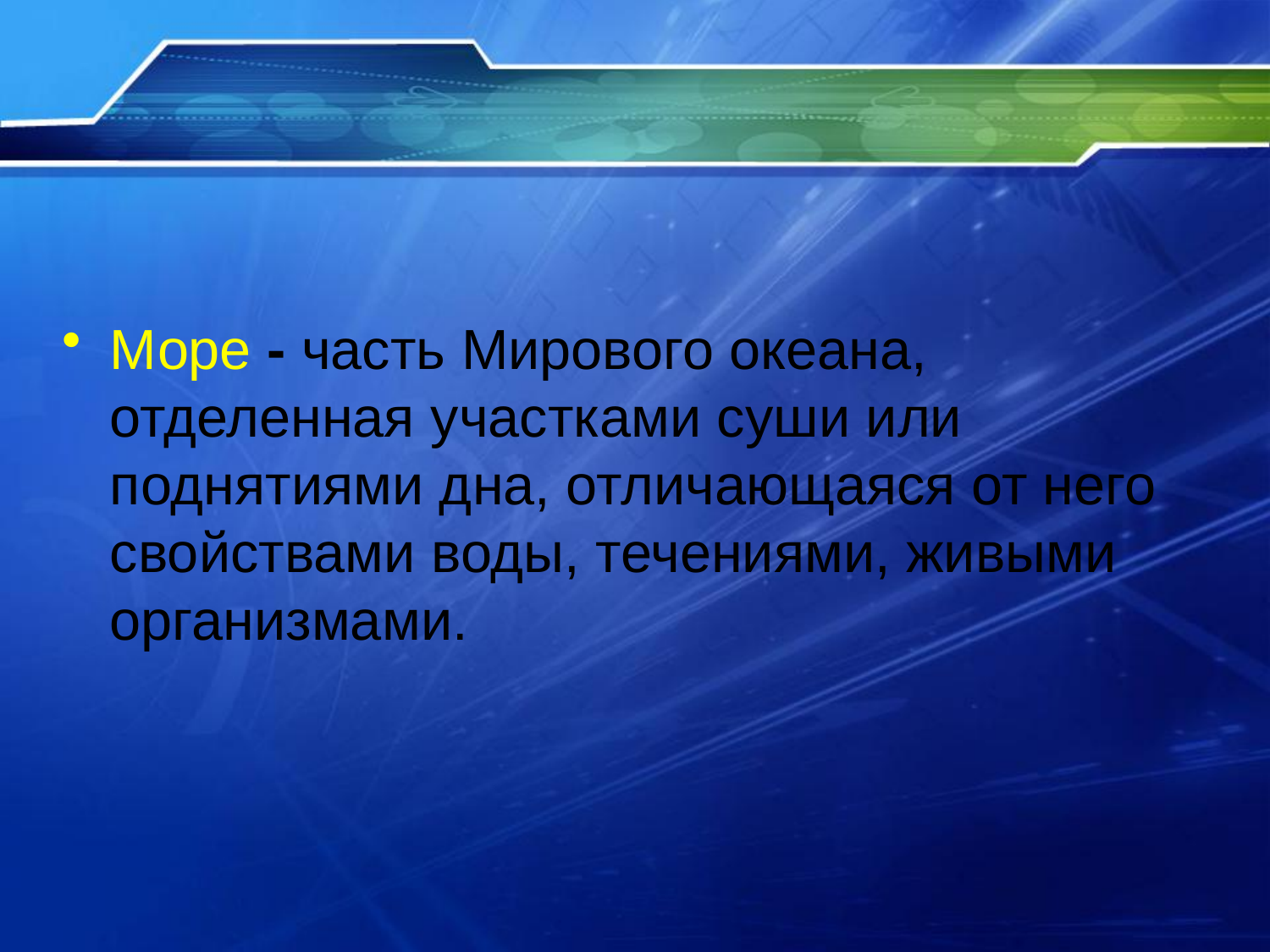

Море - часть Мирового океана, отделенная участками суши или поднятиями дна, отличающаяся от него свойствами воды, течениями, живыми организмами.